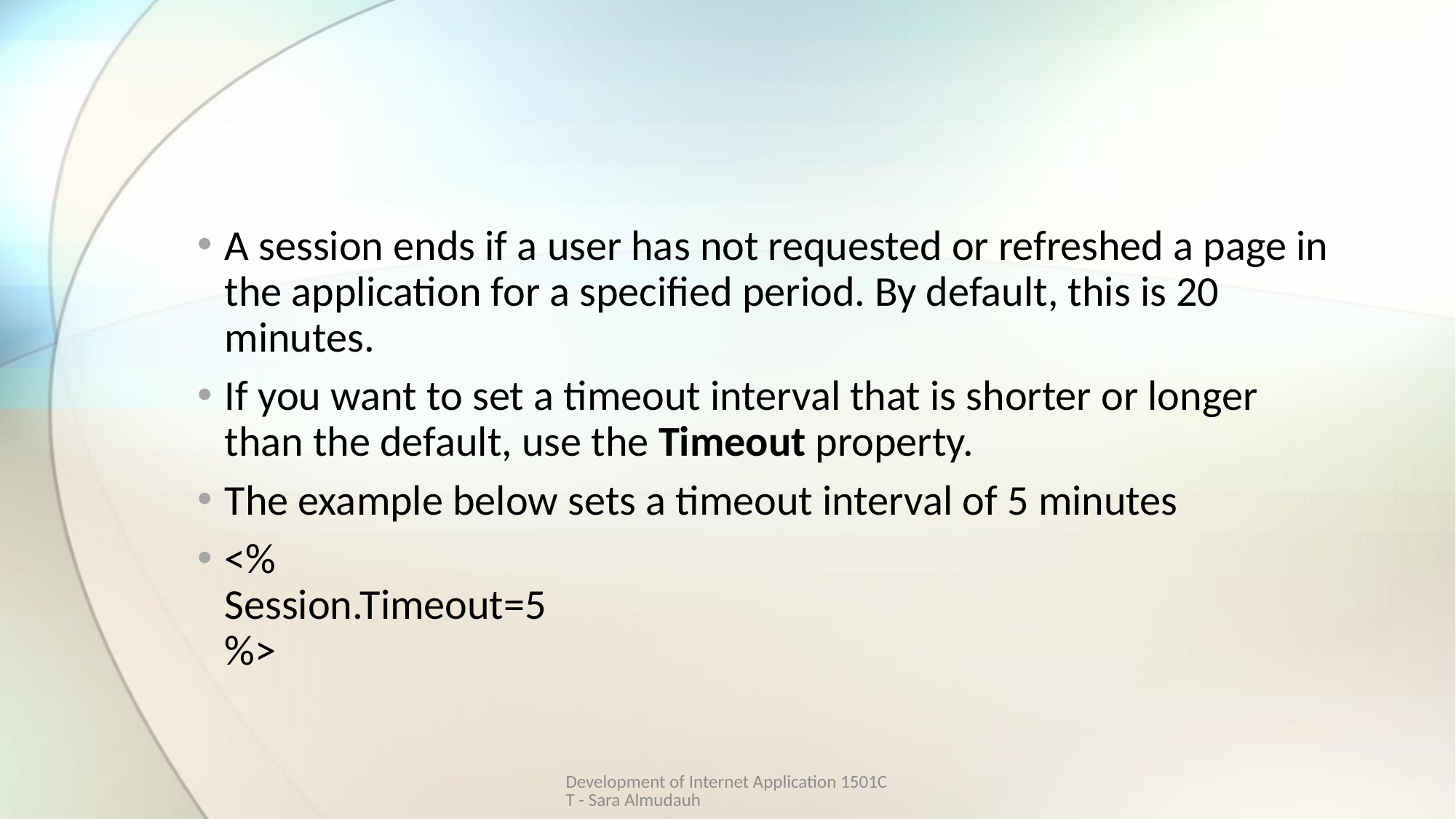

A session ends if a user has not requested or refreshed a page in the application for a specified period. By default, this is 20 minutes.
If you want to set a timeout interval that is shorter or longer than the default, use the Timeout property.
The example below sets a timeout interval of 5 minutes
<%
Session.Timeout=5
%>
Development of Internet Application 1501CT - Sara Almudauh